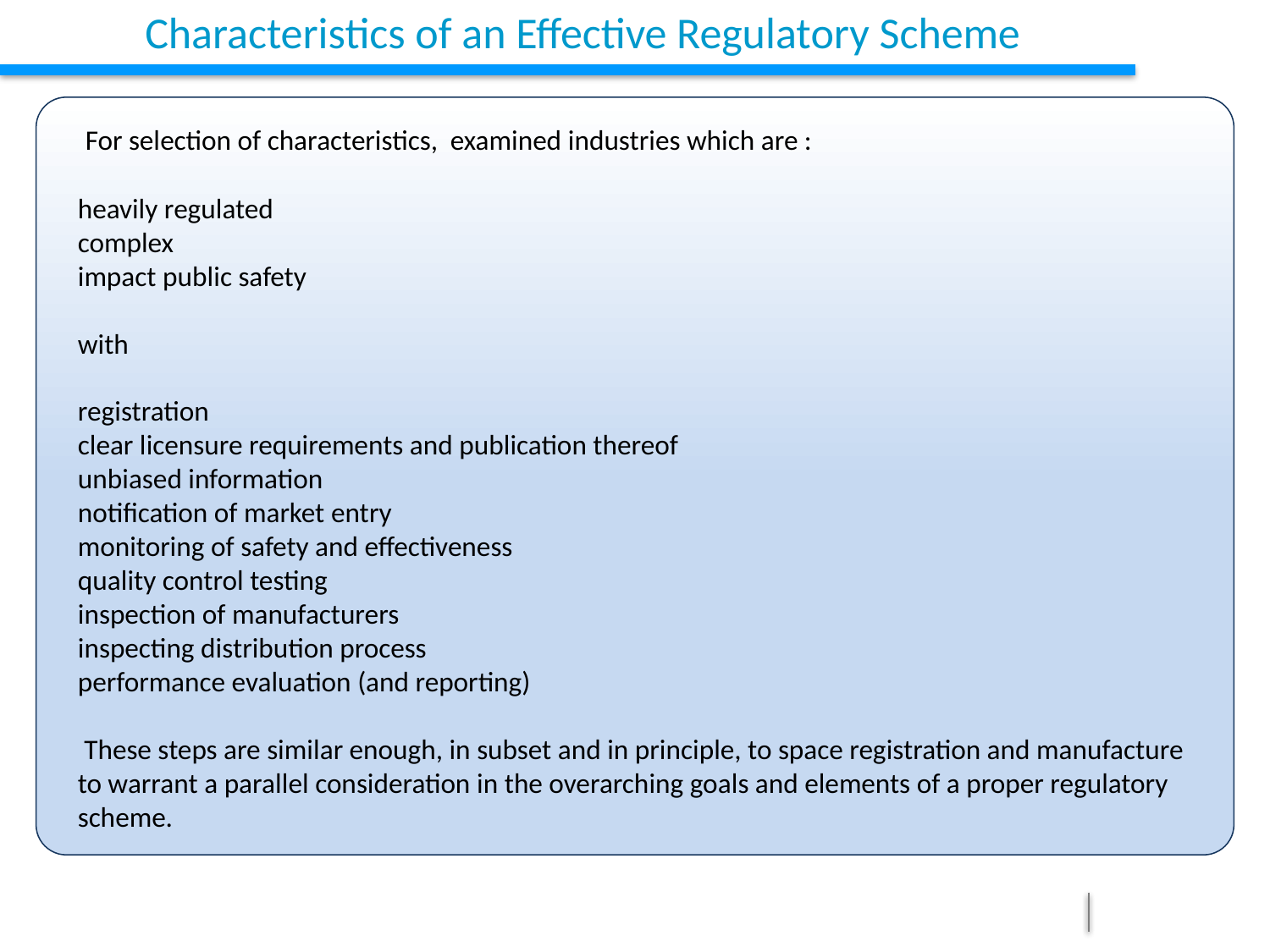

# Characteristics of an Effective Regulatory Scheme

 For selection of characteristics,  examined industries which are :

heavily regulated
complex
impact public safety

with

registration
clear licensure requirements and publication thereof
unbiased information
notification of market entry
monitoring of safety and effectiveness
quality control testing
inspection of manufacturers
inspecting distribution process
performance evaluation (and reporting)

 These steps are similar enough, in subset and in principle, to space registration and manufacture to warrant a parallel consideration in the overarching goals and elements of a proper regulatory scheme.
5